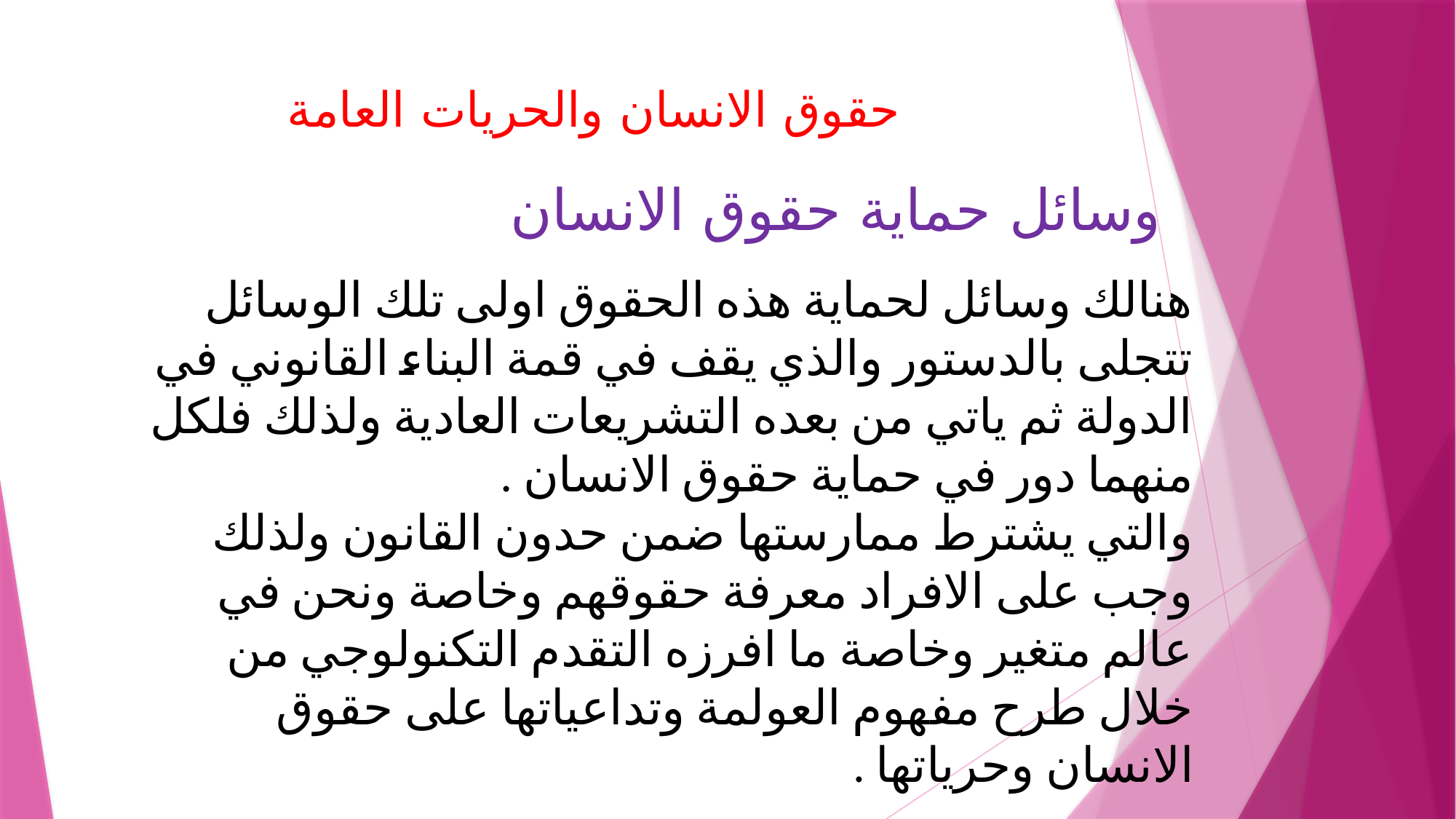

# حقوق الانسان والحريات العامة
وسائل حماية حقوق الانسان
هنالك وسائل لحماية هذه الحقوق اولى تلك الوسائل تتجلى بالدستور والذي يقف في قمة البناء القانوني في الدولة ثم ياتي من بعده التشريعات العادية ولذلك فلكل منهما دور في حماية حقوق الانسان .
والتي يشترط ممارستها ضمن حدون القانون ولذلك وجب علی الافراد معرفة حقوقهم وخاصة ونحن في عالم متغير وخاصة ما افرزه التقدم التكنولوجي من خلال طرح مفهوم العولمة وتداعياتها على حقوق الانسان وحرياتها .